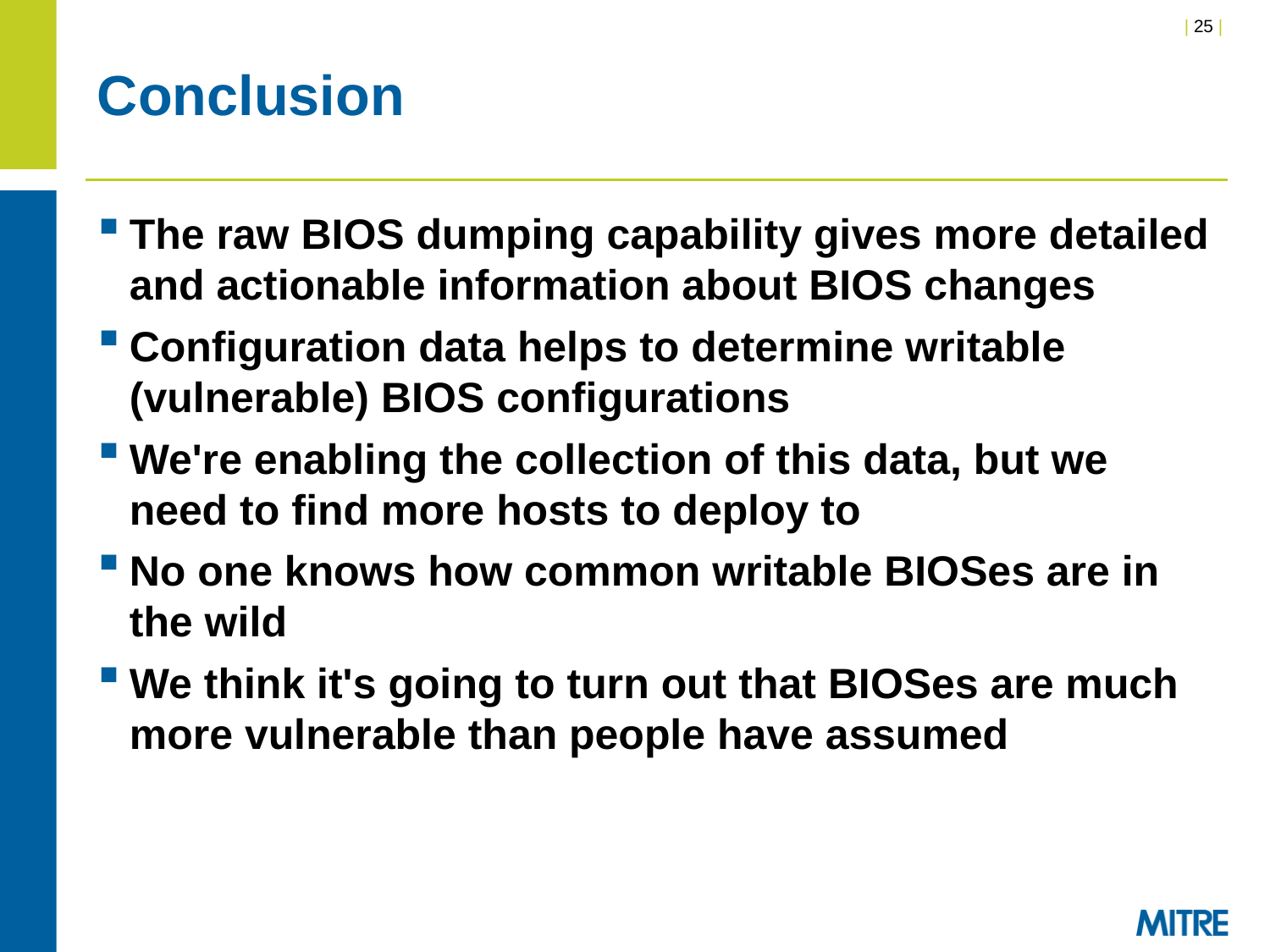

# Conclusion
The raw BIOS dumping capability gives more detailed and actionable information about BIOS changes
Configuration data helps to determine writable (vulnerable) BIOS configurations
We're enabling the collection of this data, but we need to find more hosts to deploy to
No one knows how common writable BIOSes are in the wild
We think it's going to turn out that BIOSes are much more vulnerable than people have assumed